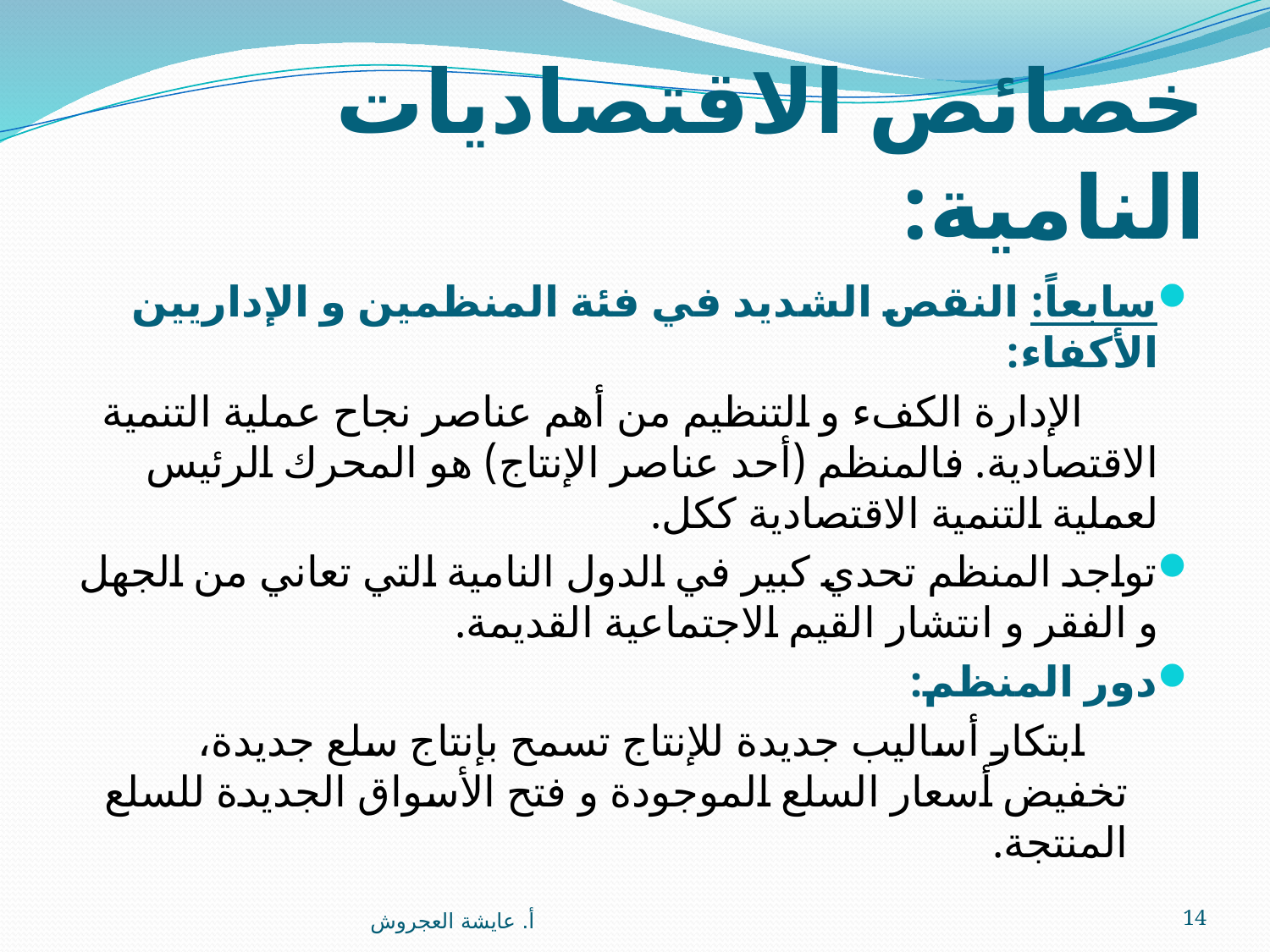

# خصائص الاقتصاديات النامية:
سابعاً: النقص الشديد في فئة المنظمين و الإداريين الأكفاء:
          الإدارة الكفء و التنظيم من أهم عناصر نجاح عملية التنمية الاقتصادية. فالمنظم (أحد عناصر الإنتاج) هو المحرك الرئيس لعملية التنمية الاقتصادية ككل.
تواجد المنظم تحدي كبير في الدول النامية التي تعاني من الجهل و الفقر و انتشار القيم الاجتماعية القديمة.
دور المنظم:
          ابتكار أساليب جديدة للإنتاج تسمح بإنتاج سلع جديدة، تخفيض أسعار السلع الموجودة و فتح الأسواق الجديدة للسلع المنتجة.
أ. عايشة العجروش
14